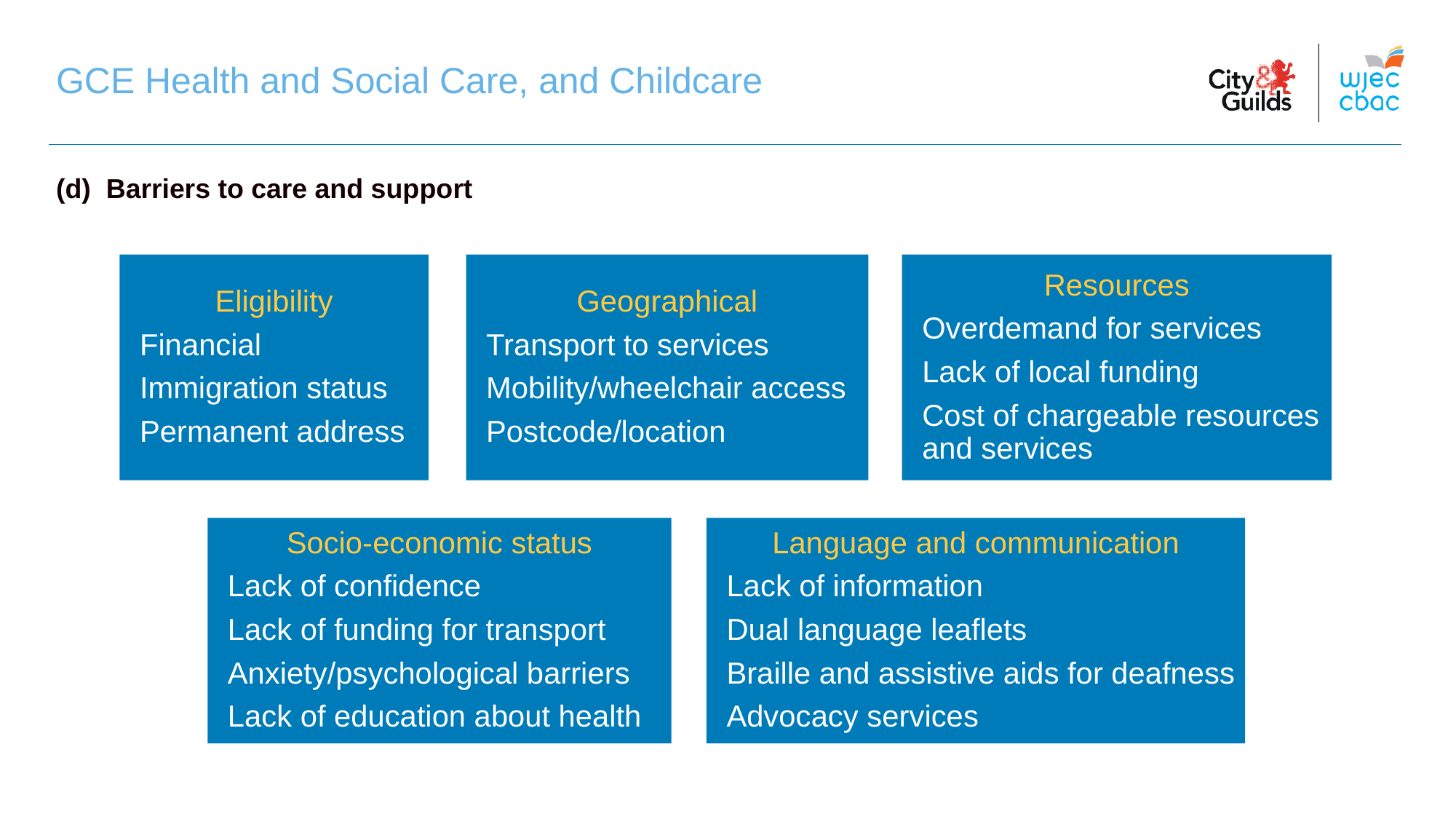

GCE Health and Social Care, and Childcare
(d)  Barriers to care and support
Eligibility
Financial
Immigration status
Permanent address
Geographical
Transport to services
Mobility/wheelchair access
Postcode/location
Resources
Overdemand for services
Lack of local funding
Cost of chargeable resources and services
Socio-economic status
Lack of confidence
Lack of funding for transport
Anxiety/psychological barriers
Lack of education about health
Language and communication
Lack of information
Dual language leaflets
Braille and assistive aids for deafness
Advocacy services